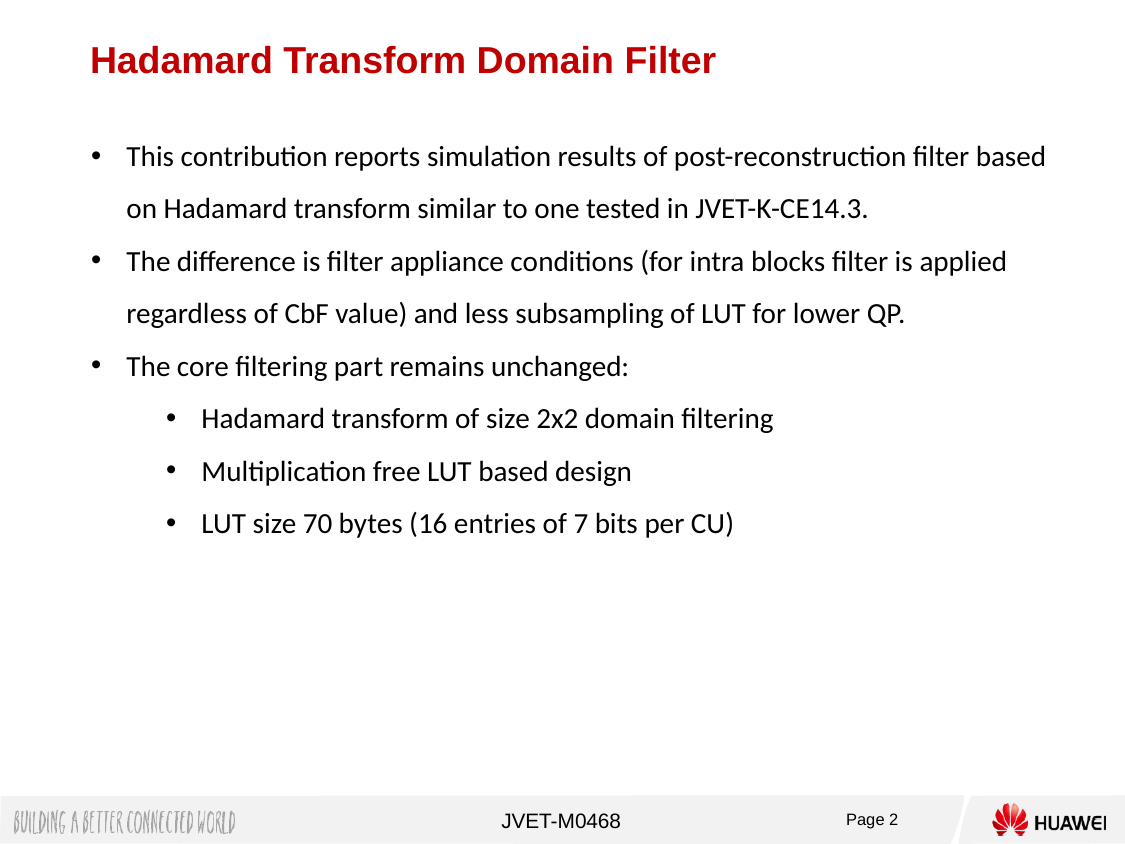

Hadamard Transform Domain Filter
This contribution reports simulation results of post-reconstruction filter based on Hadamard transform similar to one tested in JVET-K-CE14.3.
The difference is filter appliance conditions (for intra blocks filter is applied regardless of CbF value) and less subsampling of LUT for lower QP.
The core filtering part remains unchanged:
Hadamard transform of size 2x2 domain filtering
Multiplication free LUT based design
LUT size 70 bytes (16 entries of 7 bits per CU)